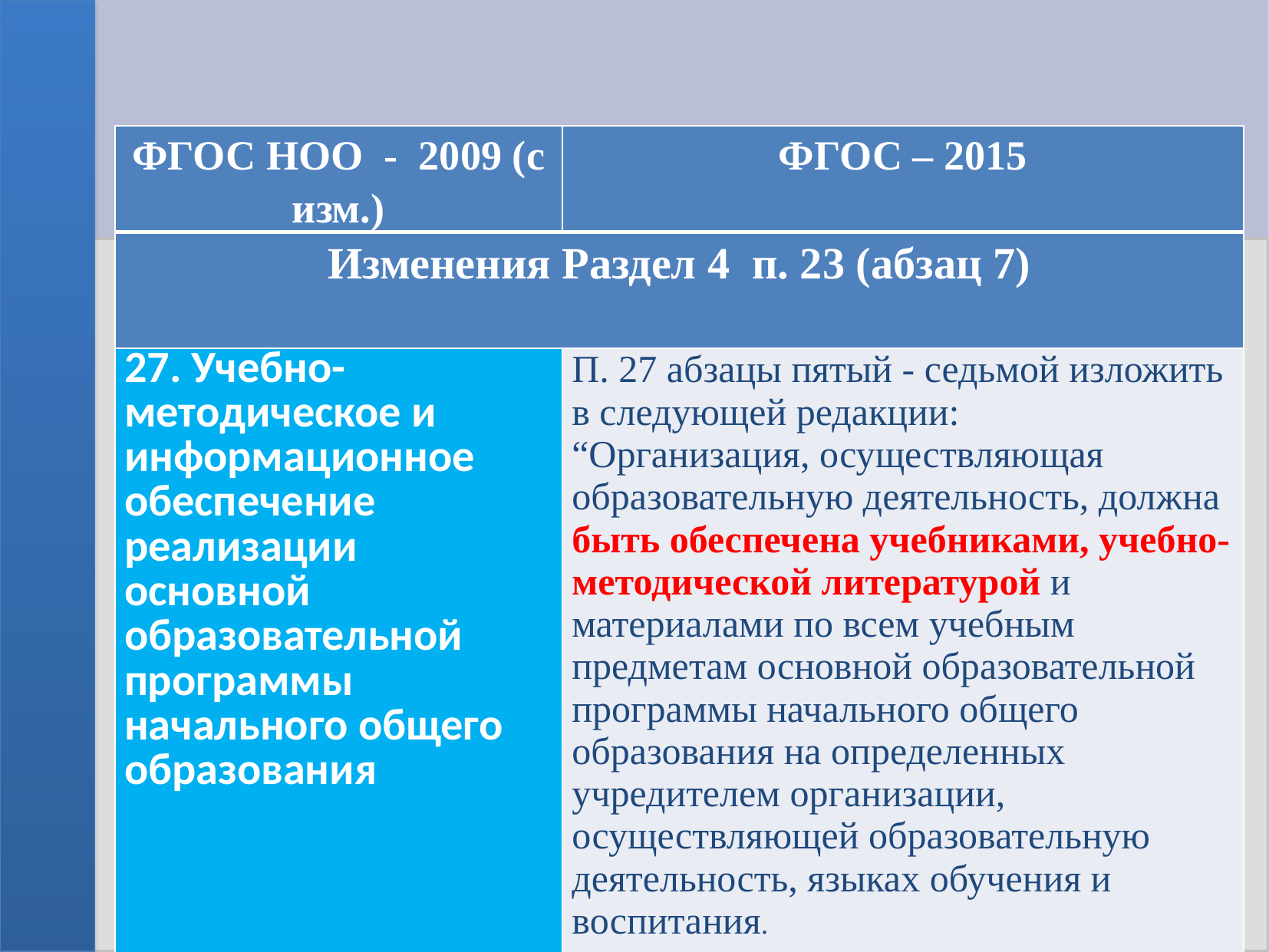

| ФГОС НОО - 2009 (с изм.) | ФГОС – 2015 |
| --- | --- |
| Изменения Раздел 4 п. 23 (абзац 7) |  |
| 27. Учебно-методическое и информационное обеспечение реализации основной образовательной программы начального общего образования | П. 27 абзацы пятый - седьмой изложить в следующей редакции: “Организация, осуществляющая образовательную деятельность, должна быть обеспечена учебниками, учебно-методической литературой и материалами по всем учебным предметам основной образовательной программы начального общего образования на определенных учредителем организации, осуществляющей образовательную деятельность, языках обучения и воспитания. |